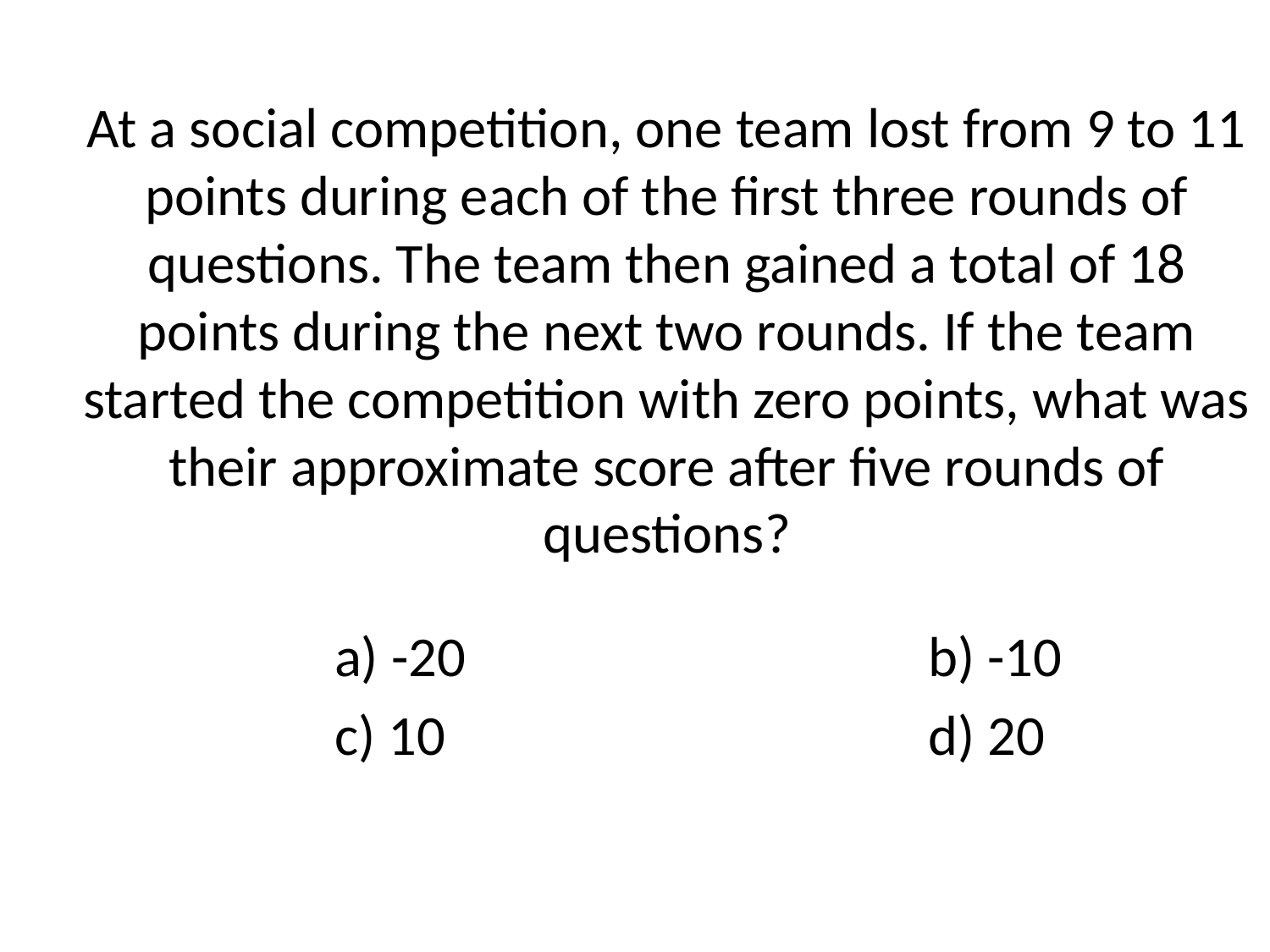

# At a social competition, one team lost from 9 to 11 points during each of the first three rounds of questions. The team then gained a total of 18 points during the next two rounds. If the team started the competition with zero points, what was their approximate score after five rounds of questions?
       a) -20				b) -10
       c) 10 				d) 20